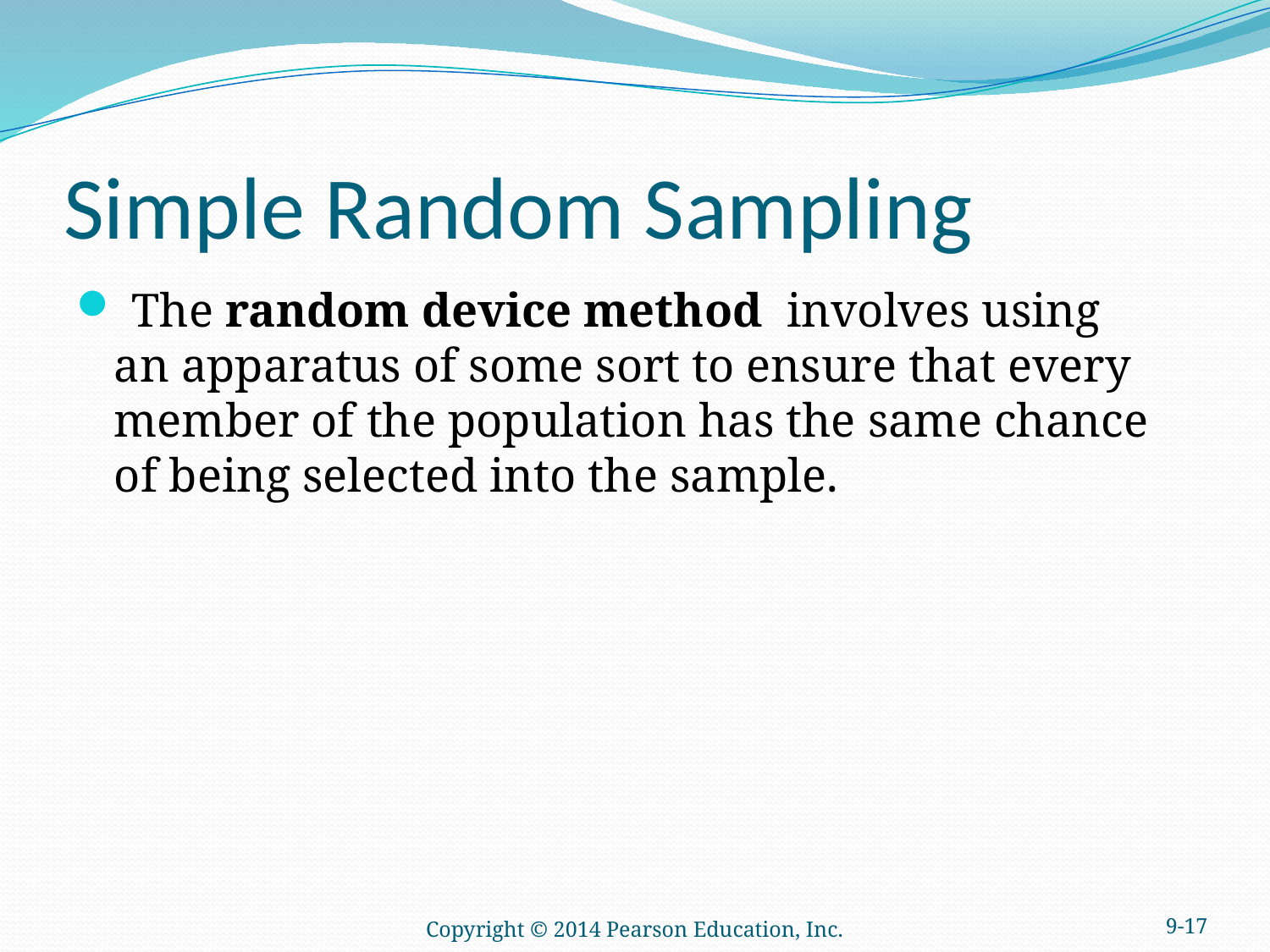

# Simple Random Sampling
 The random device method  involves using an apparatus of some sort to ensure that every member of the population has the same chance of being selected into the sample.